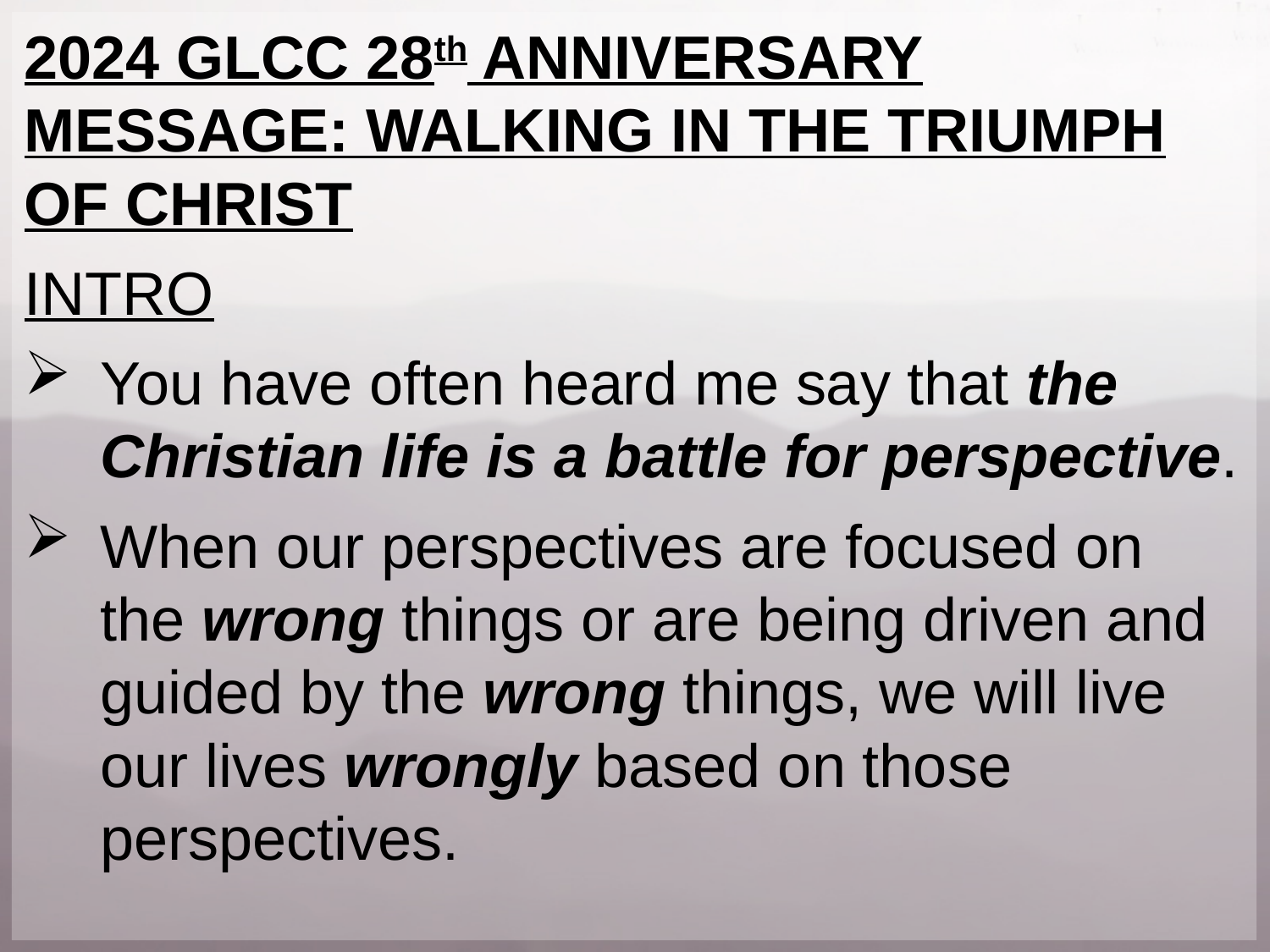

2024 GLCC 28th ANNIVERSARY MESSAGE: WALKING IN THE TRIUMPH OF CHRIST
INTRO
You have often heard me say that the Christian life is a battle for perspective.
When our perspectives are focused on the wrong things or are being driven and guided by the wrong things, we will live our lives wrongly based on those perspectives.